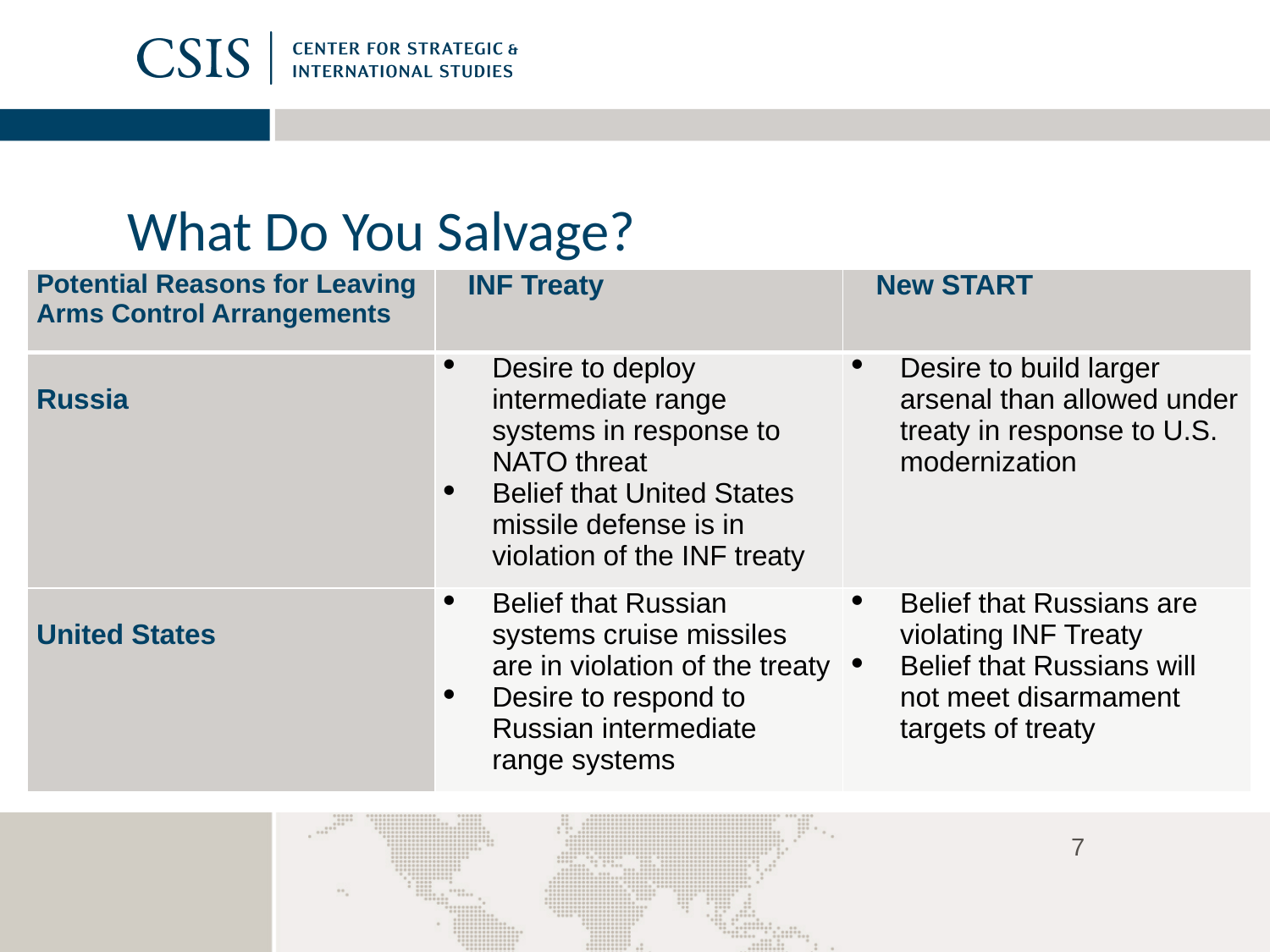

# What Do You Salvage?
| Potential Reasons for Leaving Arms Control Arrangements | INF Treaty | New START |
| --- | --- | --- |
| Russia | Desire to deploy intermediate range systems in response to NATO threat   Belief that United States missile defense is in violation of the INF treaty | Desire to build larger arsenal than allowed under treaty in response to U.S. modernization |
| United States | Belief that Russian systems cruise missiles are in violation of the treaty Desire to respond to Russian intermediate range systems | Belief that Russians are violating INF Treaty Belief that Russians will not meet disarmament targets of treaty |

7